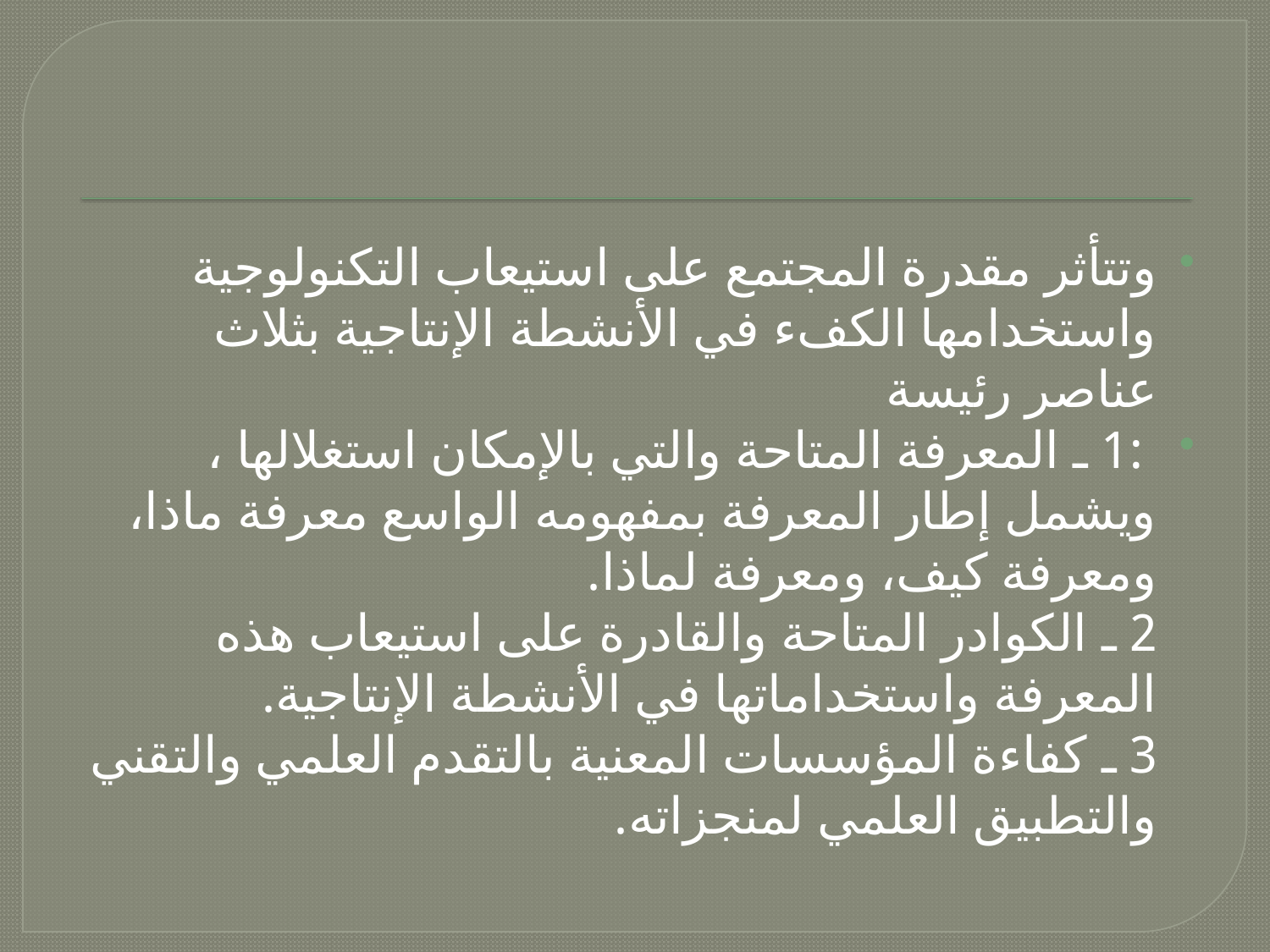

#
وتتأثر مقدرة المجتمع على استيعاب التكنولوجية واستخدامها الكفء في الأنشطة الإنتاجية بثلاث عناصر رئيسة
 :1 ـ المعرفة المتاحة والتي بالإمكان استغلالها ، ويشمل إطار المعرفة بمفهومه الواسع معرفة ماذا، ومعرفة كيف، ومعرفة لماذا.
2 ـ الكوادر المتاحة والقادرة على استيعاب هذه المعرفة واستخداماتها في الأنشطة الإنتاجية.
3 ـ كفاءة المؤسسات المعنية بالتقدم العلمي والتقني والتطبيق العلمي لمنجزاته.